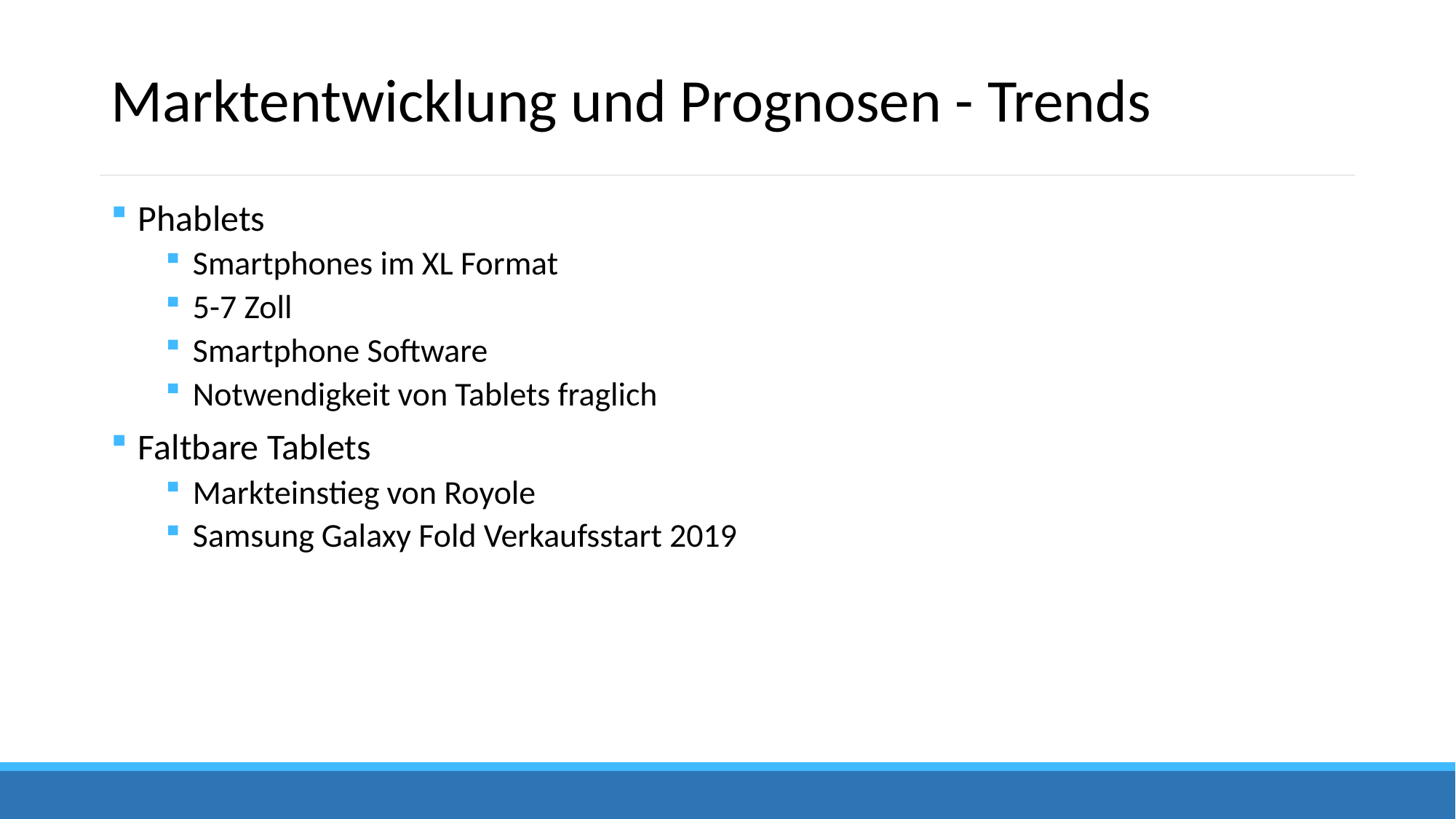

# Marktentwicklung und Prognosen - Trends
Phablets
Smartphones im XL Format
5-7 Zoll
Smartphone Software
Notwendigkeit von Tablets fraglich
Faltbare Tablets
Markteinstieg von Royole
Samsung Galaxy Fold Verkaufsstart 2019